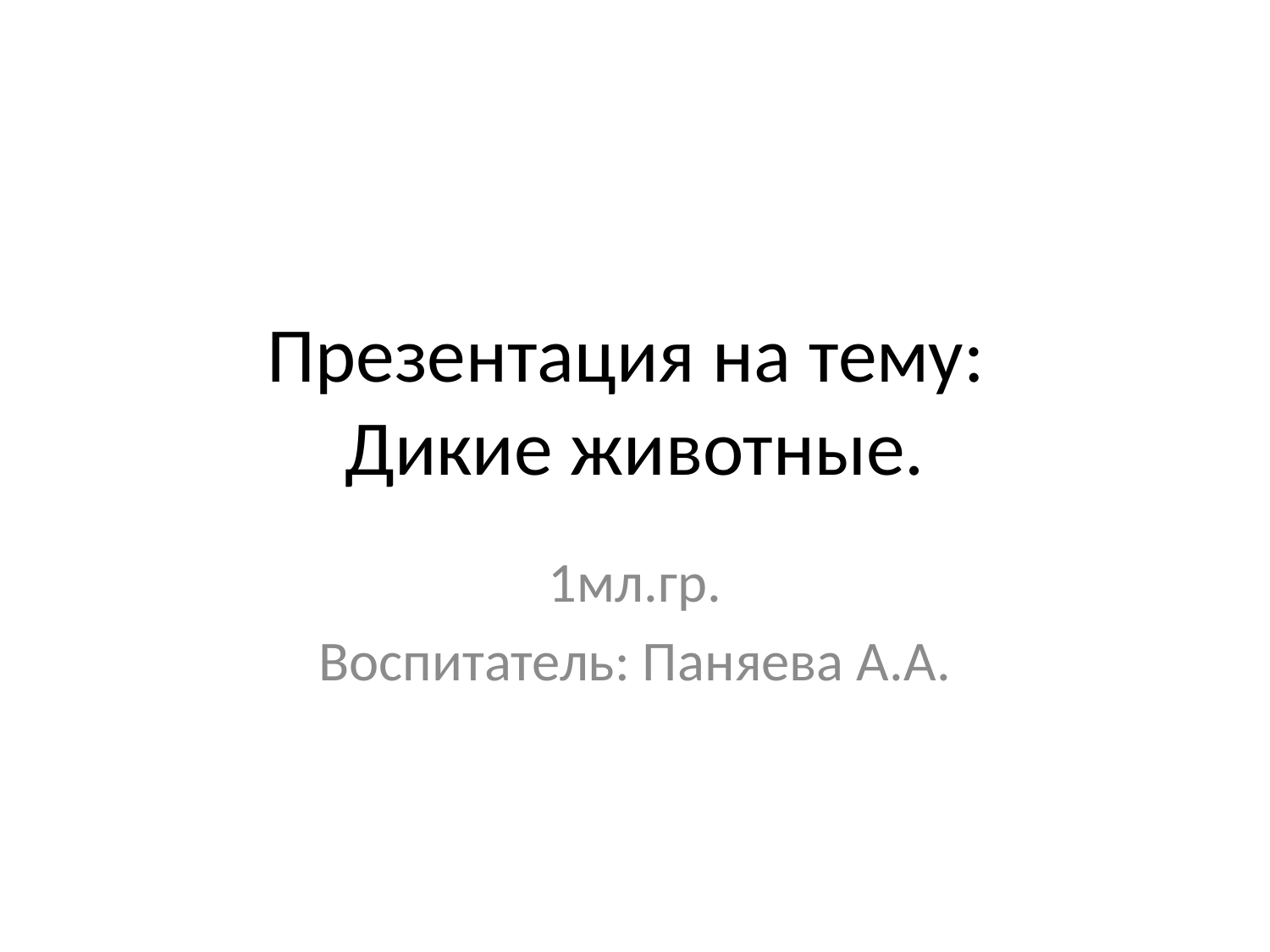

# Презентация на тему: Дикие животные.
1мл.гр.
Воспитатель: Паняева А.А.